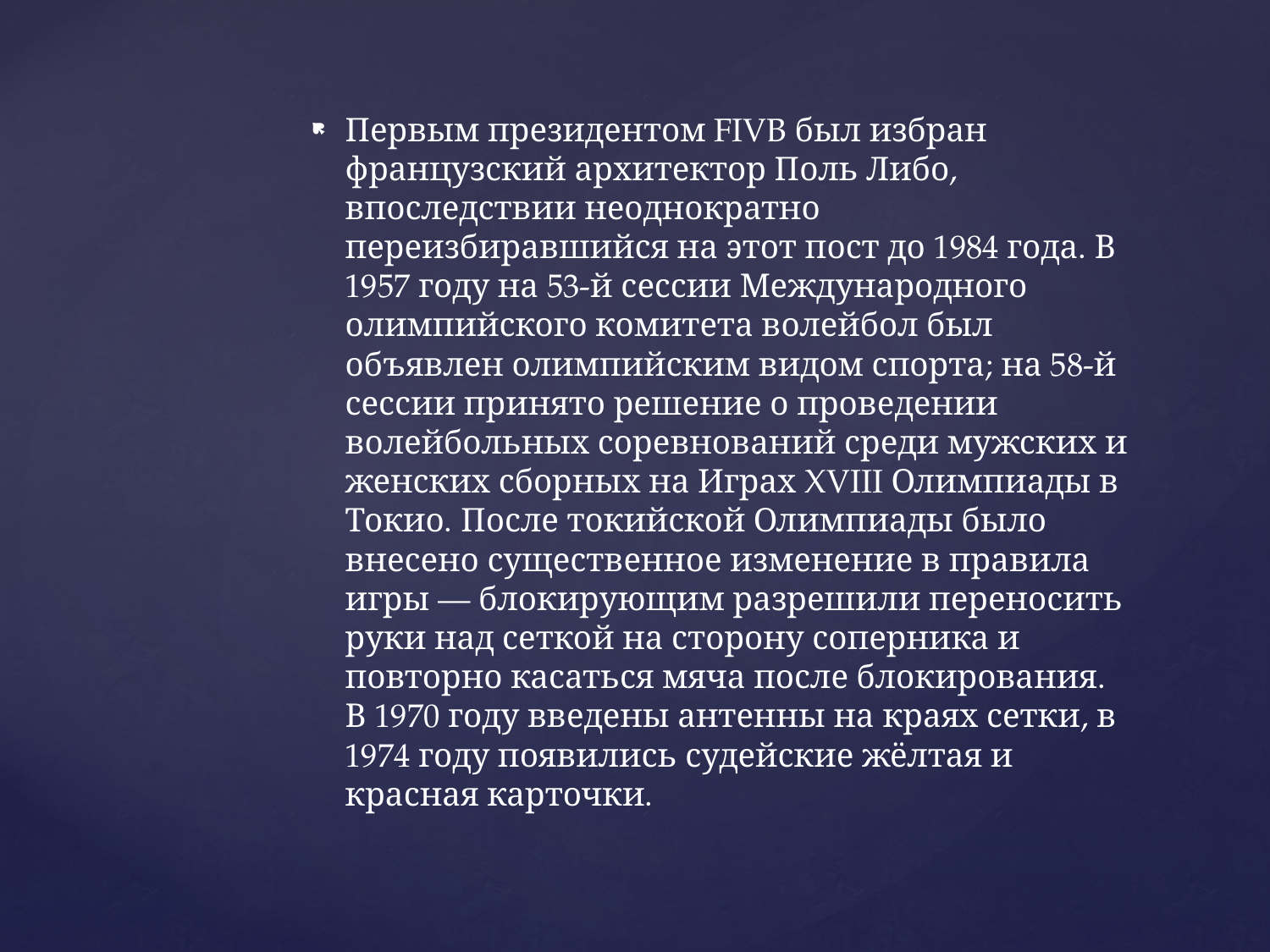

Первым президентом FIVB был избран французский архитектор Поль Либо, впоследствии неоднократно переизбиравшийся на этот пост до 1984 года. В 1957 году на 53-й сессии Международного олимпийского комитета волейбол был объявлен олимпийским видом спорта; на 58-й сессии принято решение о проведении волейбольных соревнований среди мужских и женских сборных на Играх XVIII Олимпиады в Токио. После токийской Олимпиады было внесено существенное изменение в правила игры — блокирующим разрешили переносить руки над сеткой на сторону соперника и повторно касаться мяча после блокирования. В 1970 году введены антенны на краях сетки, в 1974 году появились судейские жёлтая и красная карточки.